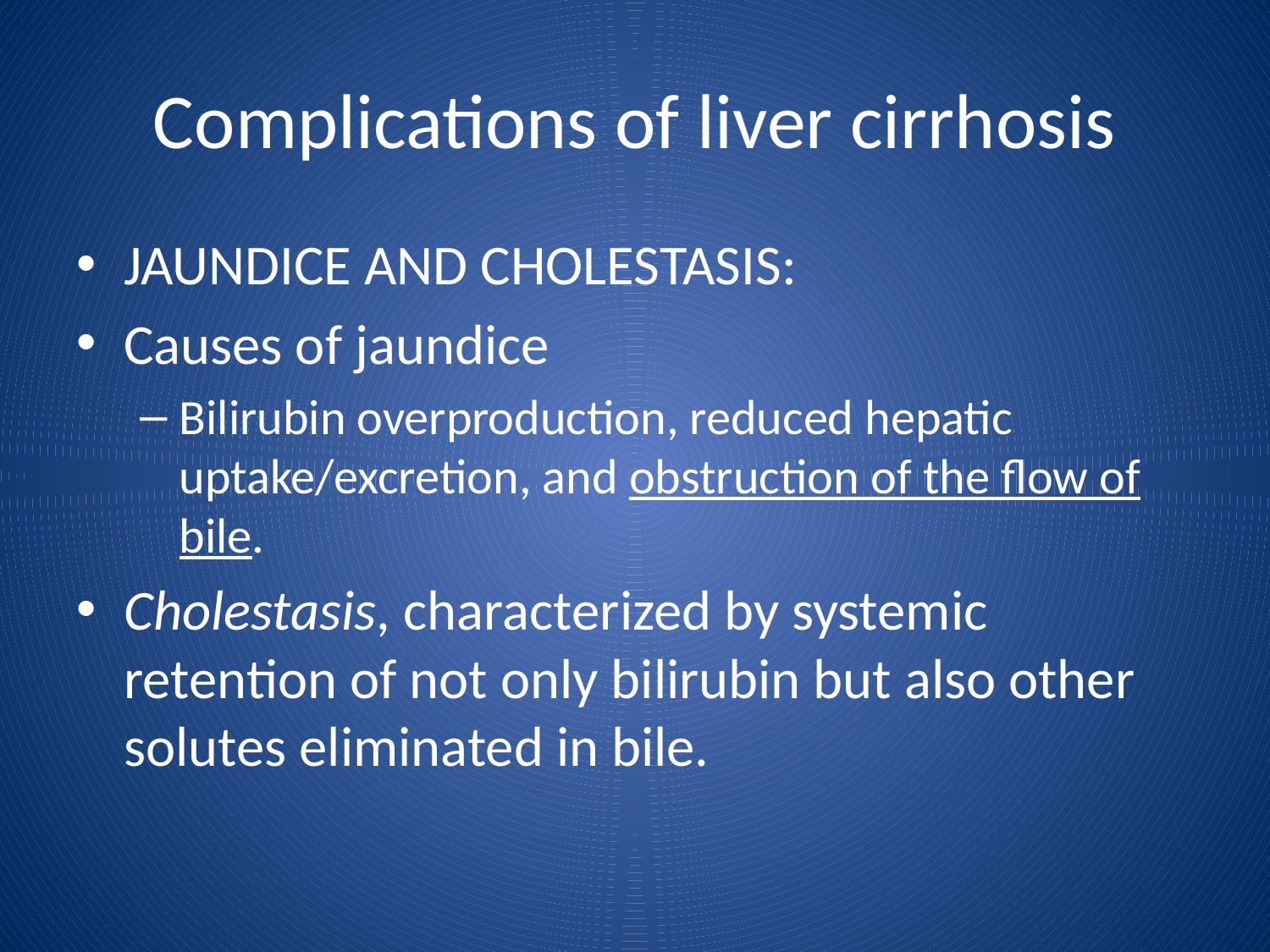

# Complications of liver cirrhosis
JAUNDICE AND CHOLESTASIS:
Causes of jaundice
Bilirubin overproduction, reduced hepatic uptake/excretion, and obstruction of the flow of bile.
Cholestasis, characterized by systemic retention of not only bilirubin but also other solutes eliminated in bile.